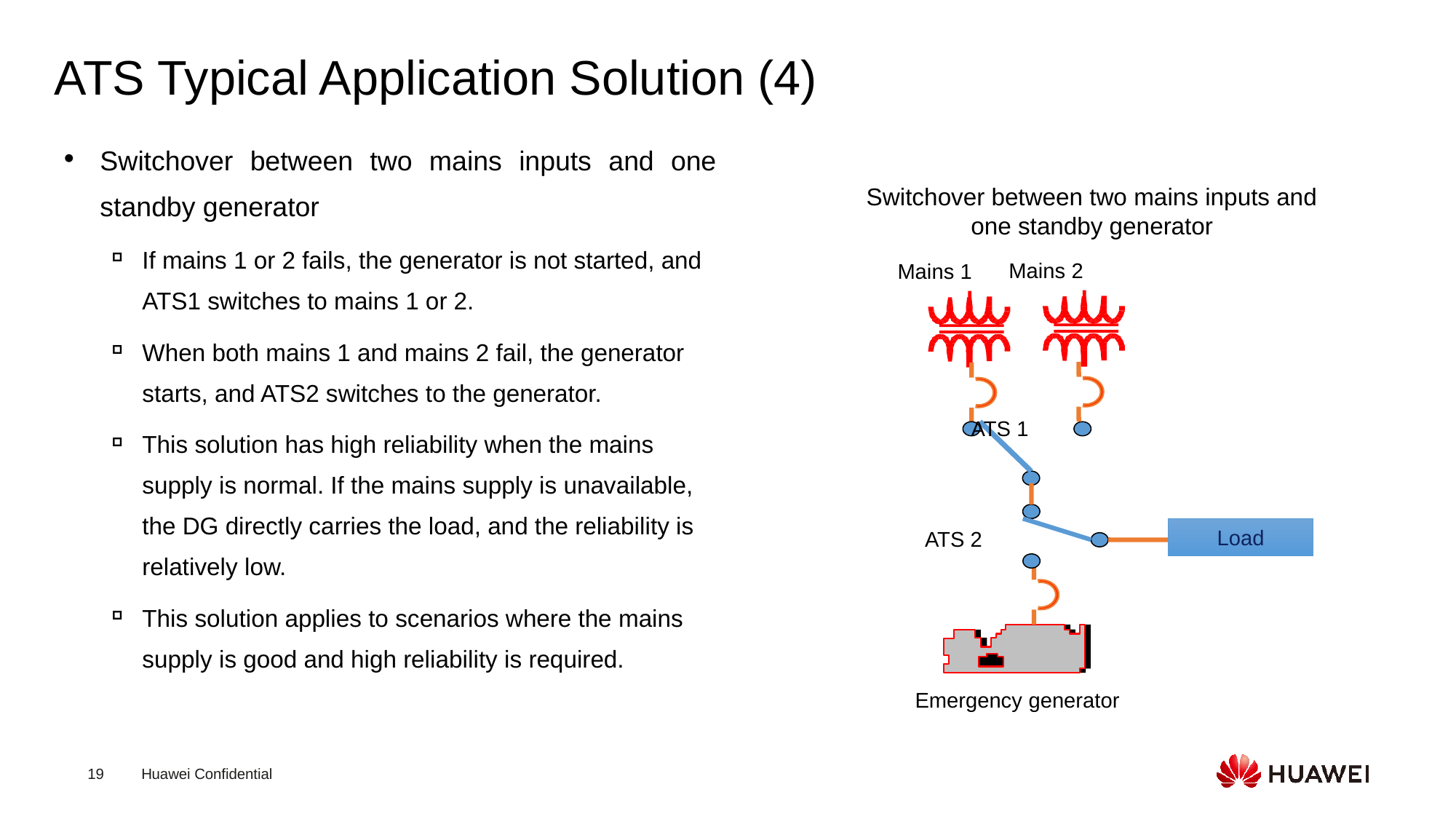

# ATS Typical Application Solution (4)
Switchover between two mains inputs and one standby generator
If mains 1 or 2 fails, the generator is not started, and ATS1 switches to mains 1 or 2.
When both mains 1 and mains 2 fail, the generator starts, and ATS2 switches to the generator.
This solution has high reliability when the mains supply is normal. If the mains supply is unavailable, the DG directly carries the load, and the reliability is relatively low.
This solution applies to scenarios where the mains supply is good and high reliability is required.

Switchover between two mains inputs and one standby generator
Mains 2
Mains 1

ATS 1

Load

ATS 2

Emergency generator